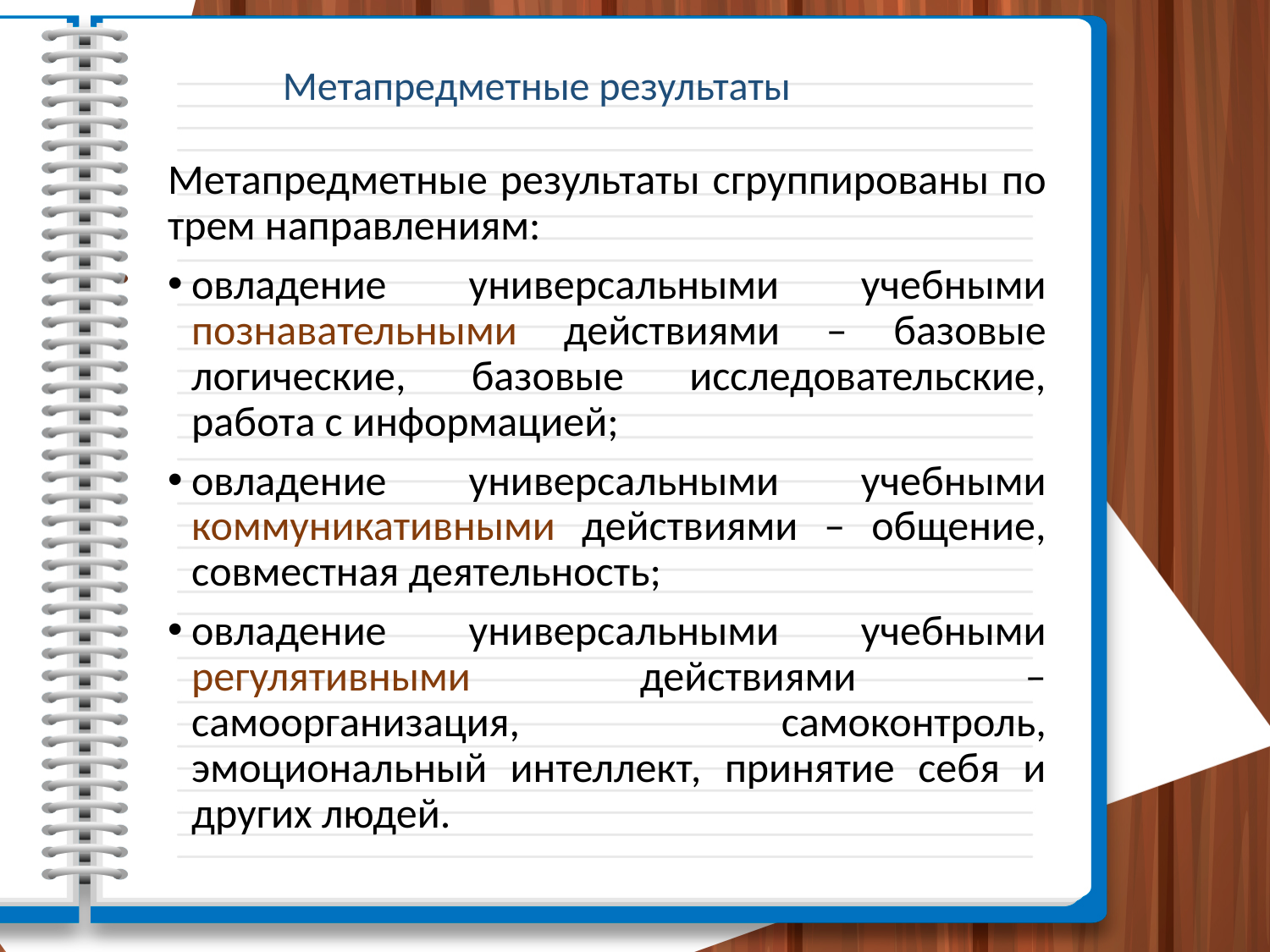

# Метапредметные результаты
Метапредметные результаты сгруппированы по трем направлениям:
овладение универсальными учебными познавательными действиями – базовые логические, базовые исследовательские, работа с информацией;
овладение универсальными учебными коммуникативными действиями – общение, совместная деятельность;
овладение универсальными учебными регулятивными действиями – самоорганизация, самоконтроль, эмоциональный интеллект, принятие себя и других людей.